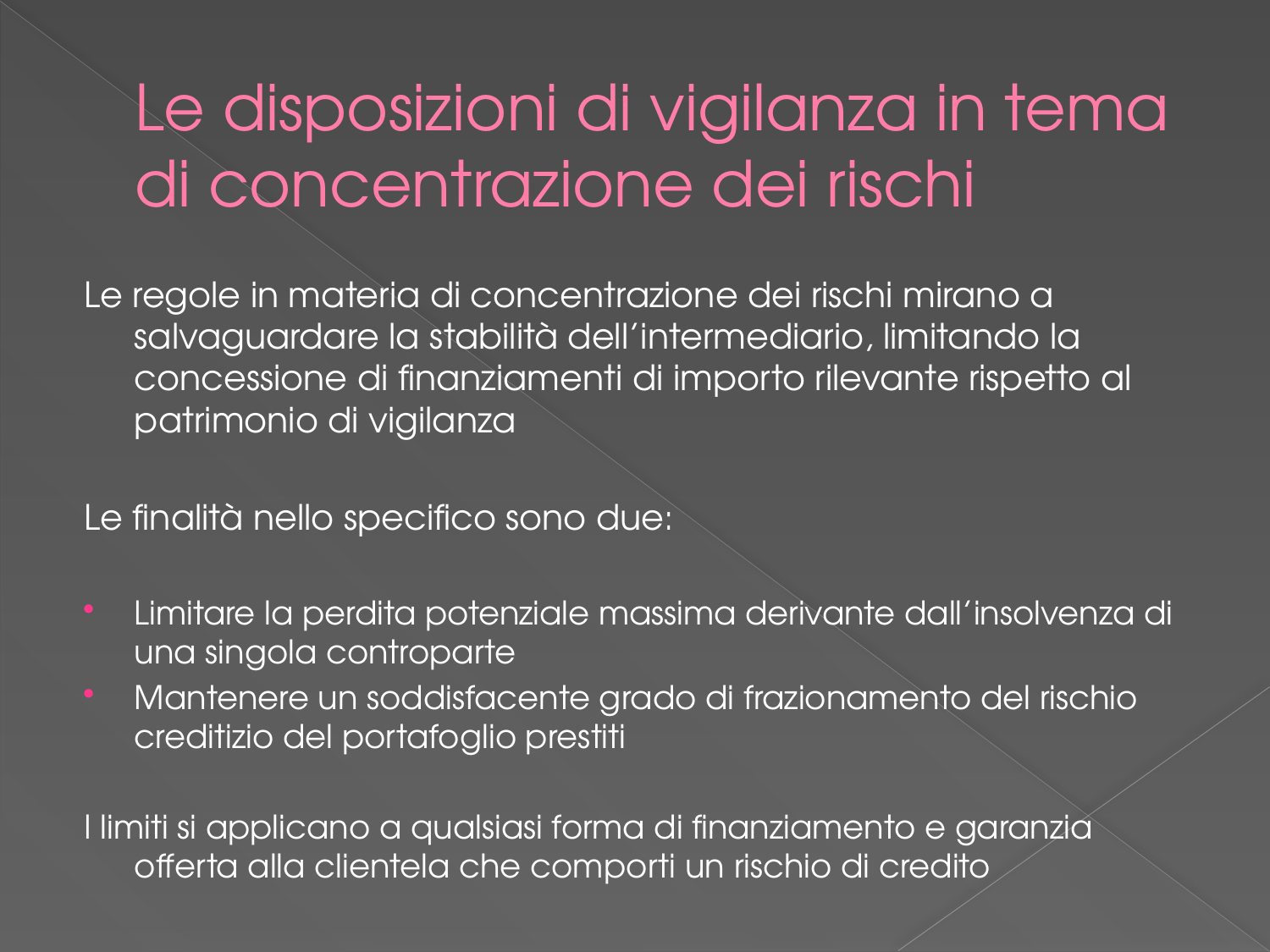

# Le disposizioni di vigilanza in tema di concentrazione dei rischi
Le regole in materia di concentrazione dei rischi mirano a salvaguardare la stabilità dell’intermediario, limitando la concessione di finanziamenti di importo rilevante rispetto al patrimonio di vigilanza

Le finalità nello specifico sono due:

Limitare la perdita potenziale massima derivante dall’insolvenza di una singola controparte
Mantenere un soddisfacente grado di frazionamento del rischio creditizio del portafoglio prestiti

I limiti si applicano a qualsiasi forma di finanziamento e garanzia offerta alla clientela che comporti un rischio di credito